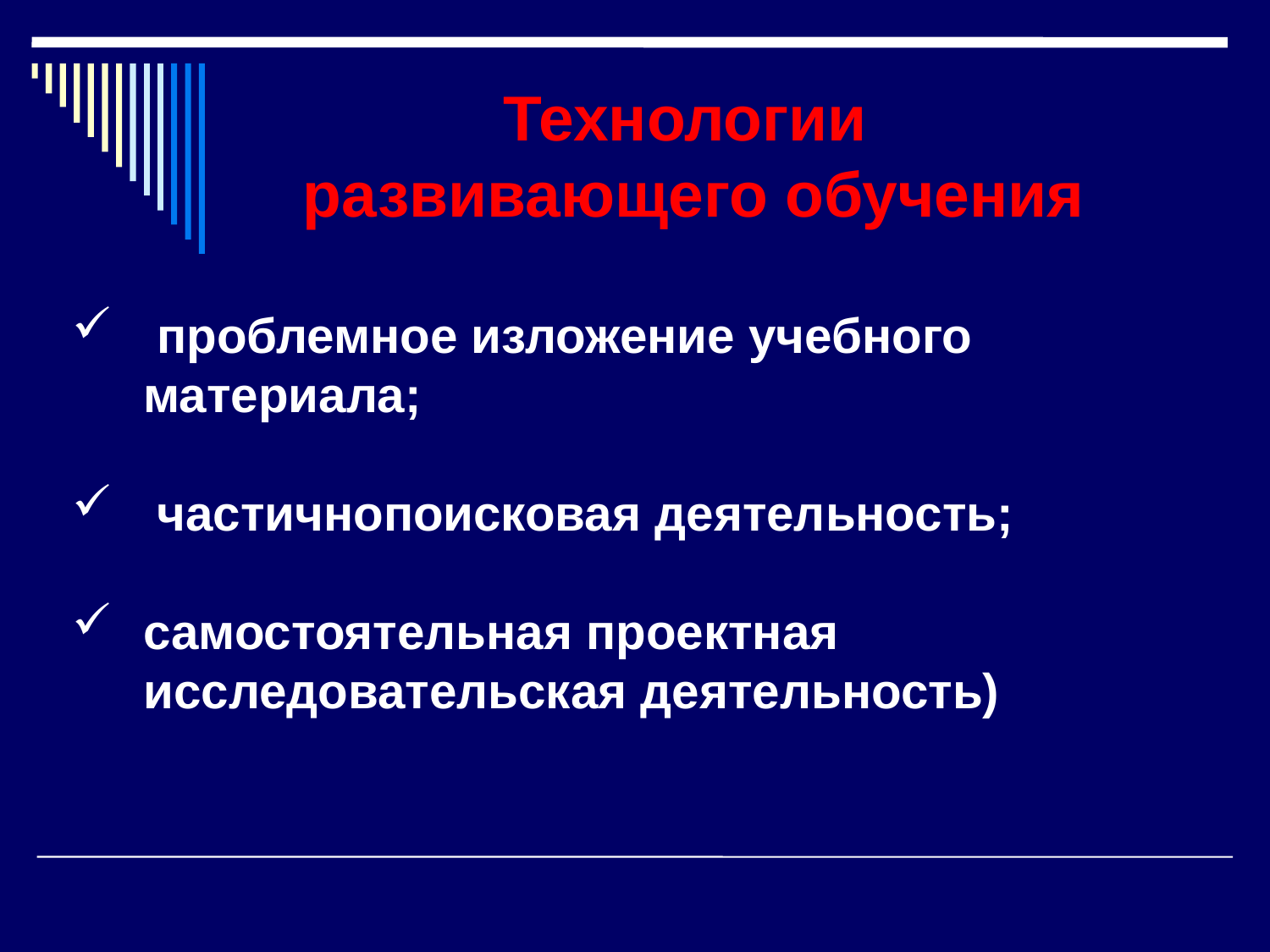

# Технологии развивающего обучения
 проблемное изложение учебного материала;

 частичнопоисковая деятельность;

самостоятельная проектная исследовательская деятельность)